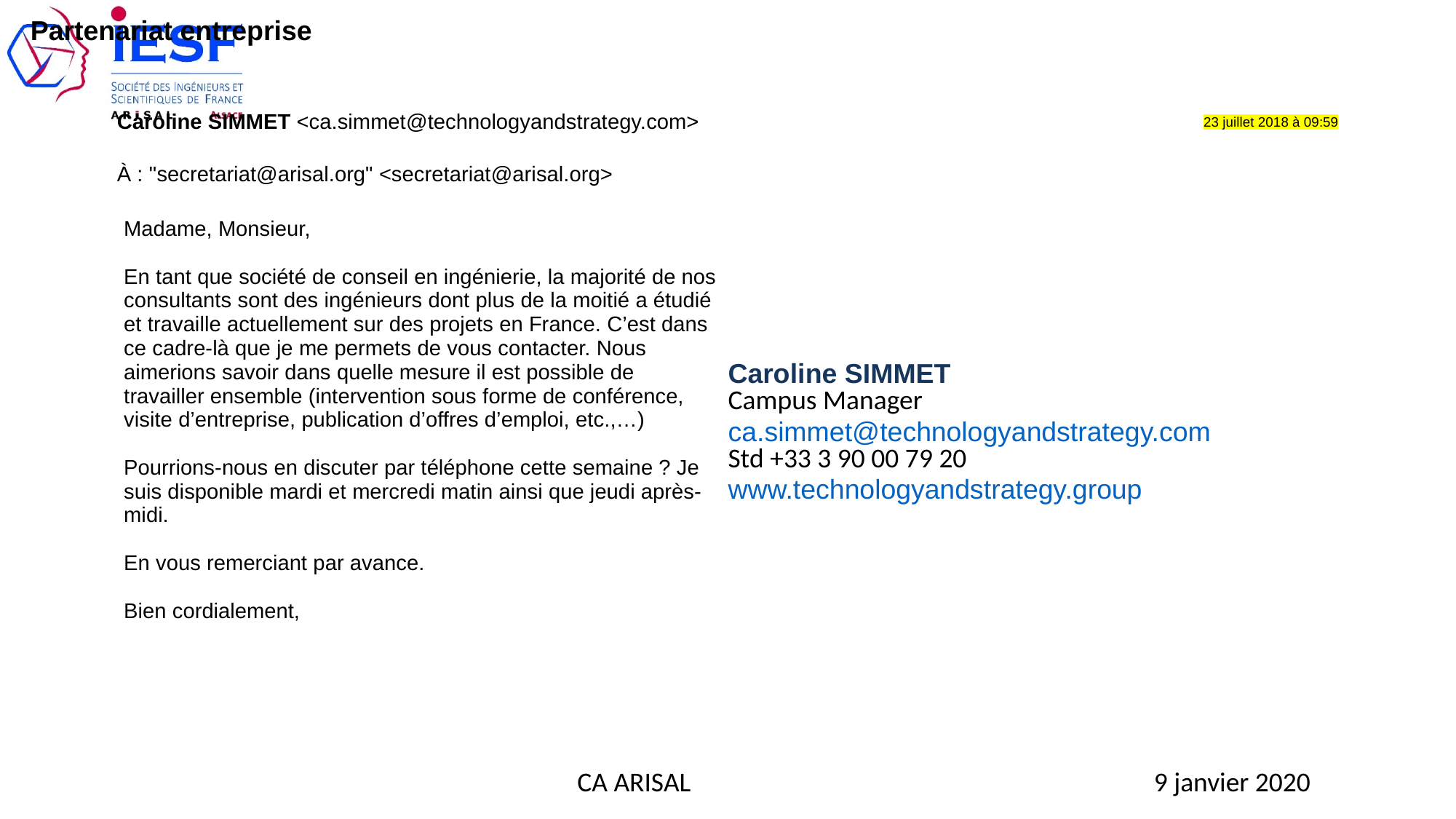

| Partenariat entreprise |
| --- |
| Caroline SIMMET <ca.simmet@technologyandstrategy.com> | 23 juillet 2018 à 09:59 |
| --- | --- |
| À : "secretariat@arisal.org" <secretariat@arisal.org> |  |
|  |  |
| Madame, Monsieur,   En tant que société de conseil en ingénierie, la majorité de nos consultants sont des ingénieurs dont plus de la moitié a étudié et travaille actuellement sur des projets en France. C’est dans ce cadre-là que je me permets de vous contacter. Nous aimerions savoir dans quelle mesure il est possible de travailler ensemble (intervention sous forme de conférence, visite d’entreprise, publication d’offres d’emploi, etc.,…)   Pourrions-nous en discuter par téléphone cette semaine ? Je suis disponible mardi et mercredi matin ainsi que jeudi après-midi.   En vous remerciant par avance.   Bien cordialement, | Caroline SIMMET Campus Manager ca.simmet@technologyandstrategy.com Std +33 3 90 00 79 20 www.technologyandstrategy.group |
|  |  |
|  |  |